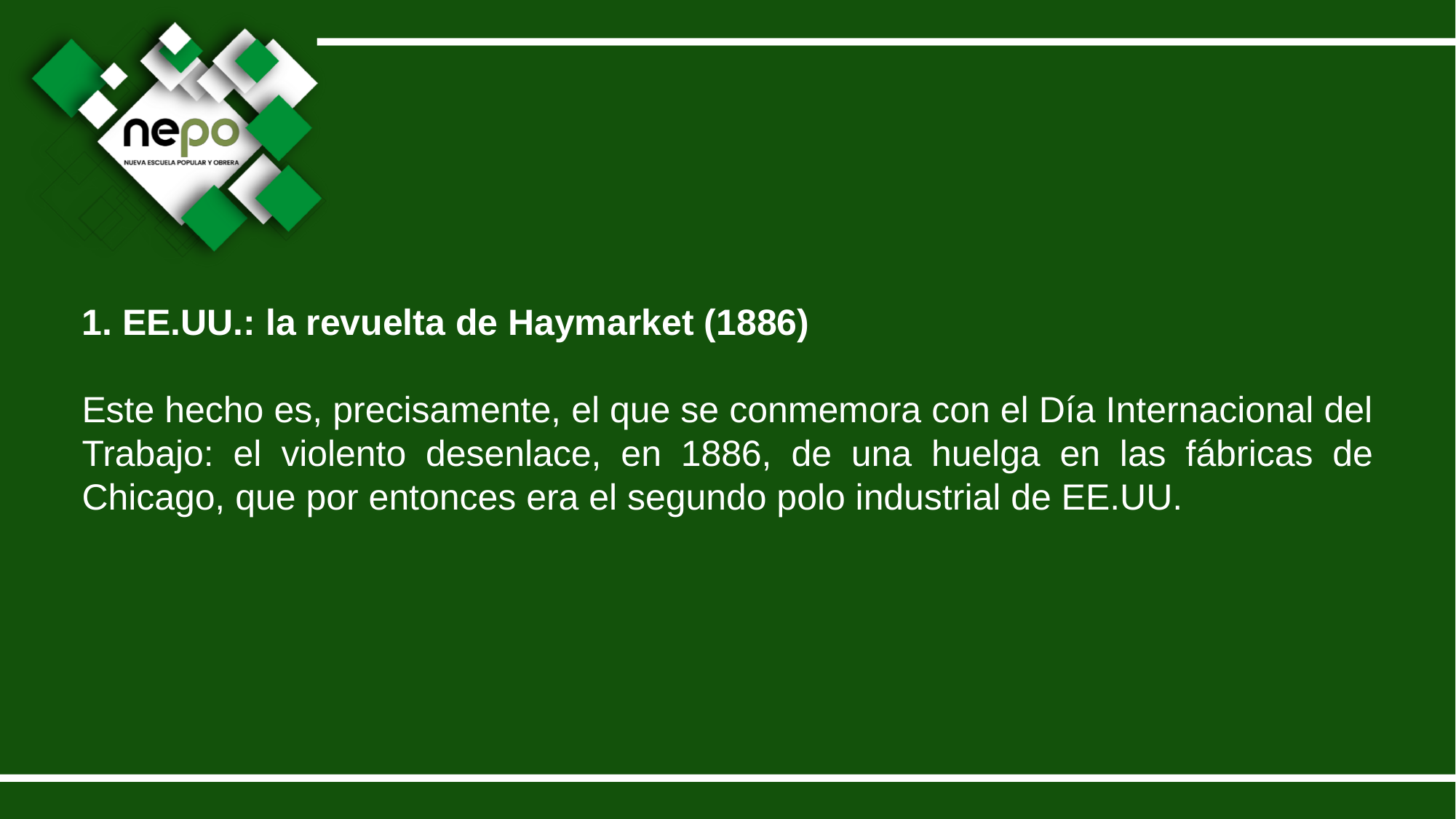

1. EE.UU.: la revuelta de Haymarket (1886)

Este hecho es, precisamente, el que se conmemora con el Día Internacional del Trabajo: el violento desenlace, en 1886, de una huelga en las fábricas de Chicago, que por entonces era el segundo polo industrial de EE.UU.